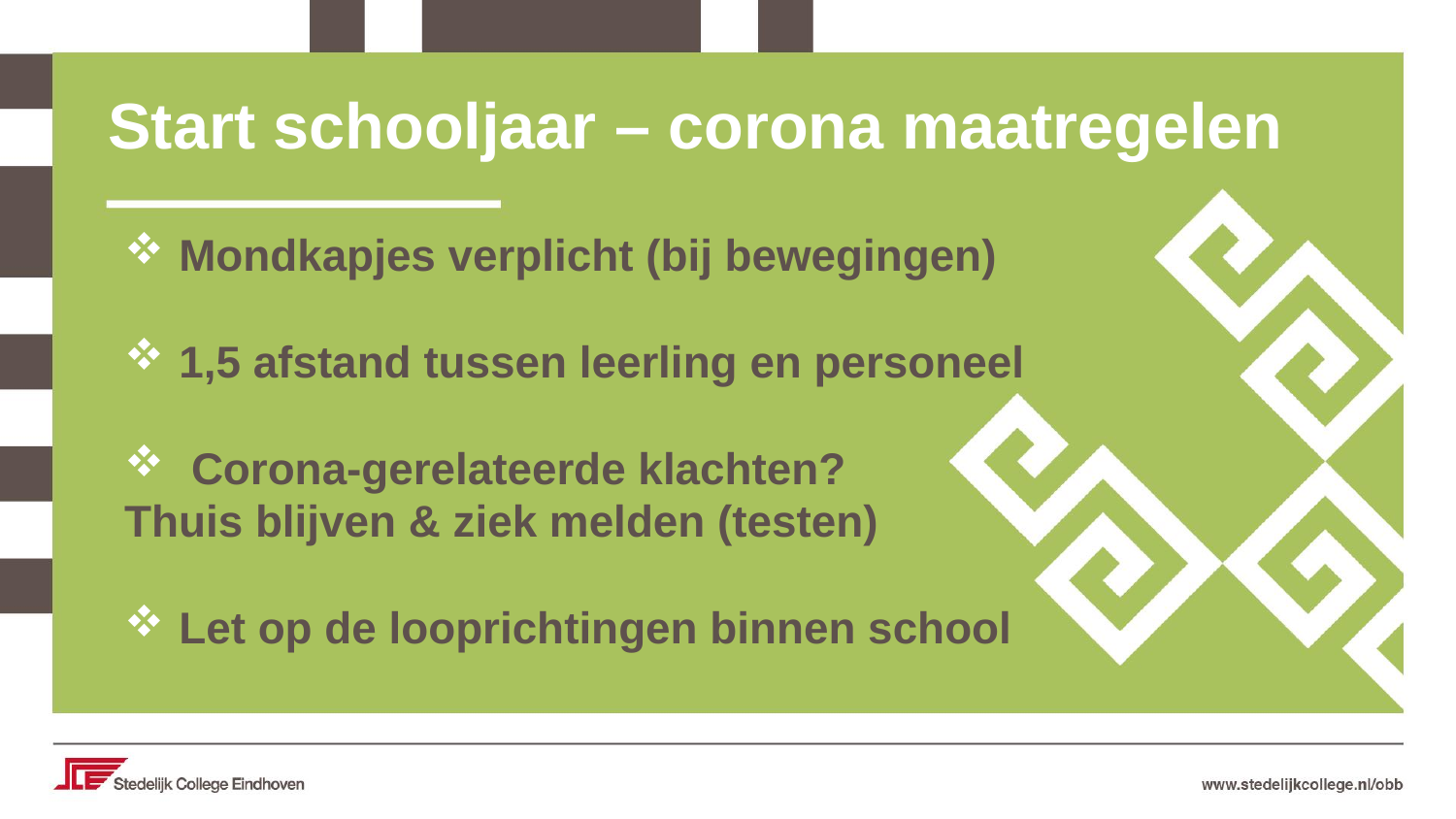

Start schooljaar – corona maatregelen
Mondkapjes verplicht (bij bewegingen)

1,5 afstand tussen leerling en personeel

 Corona-gerelateerde klachten?
Thuis blijven & ziek melden (testen)

Let op de looprichtingen binnen school